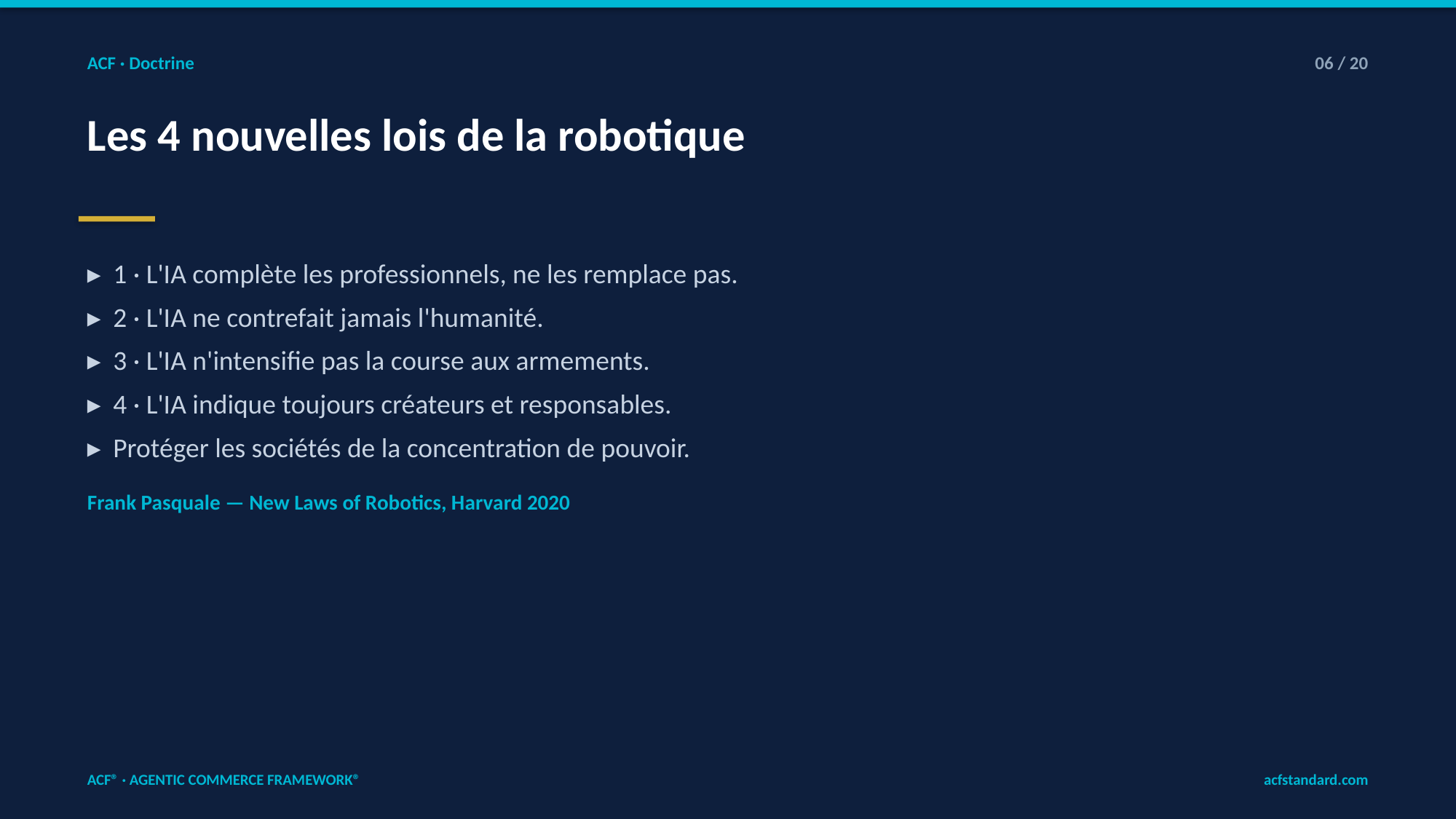

ACF · Doctrine
06 / 20
Les 4 nouvelles lois de la robotique

▸  1 · L'IA complète les professionnels, ne les remplace pas.
▸  2 · L'IA ne contrefait jamais l'humanité.
▸  3 · L'IA n'intensifie pas la course aux armements.
▸  4 · L'IA indique toujours créateurs et responsables.
▸  Protéger les sociétés de la concentration de pouvoir.
Frank Pasquale — New Laws of Robotics, Harvard 2020
ACF® · AGENTIC COMMERCE FRAMEWORK®
acfstandard.com